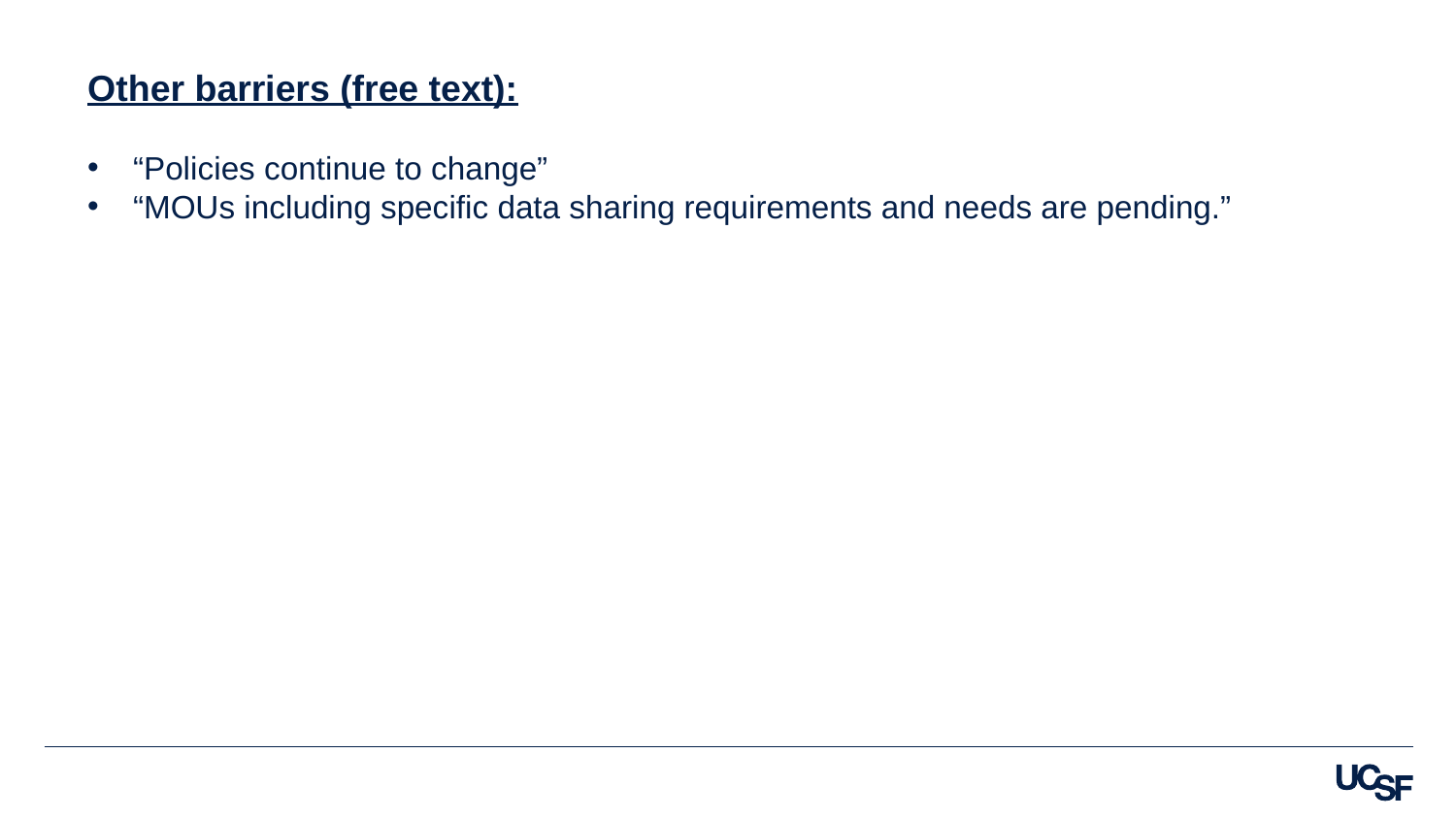

Other barriers (free text):

“Policies continue to change”
“MOUs including specific data sharing requirements and needs are pending.”